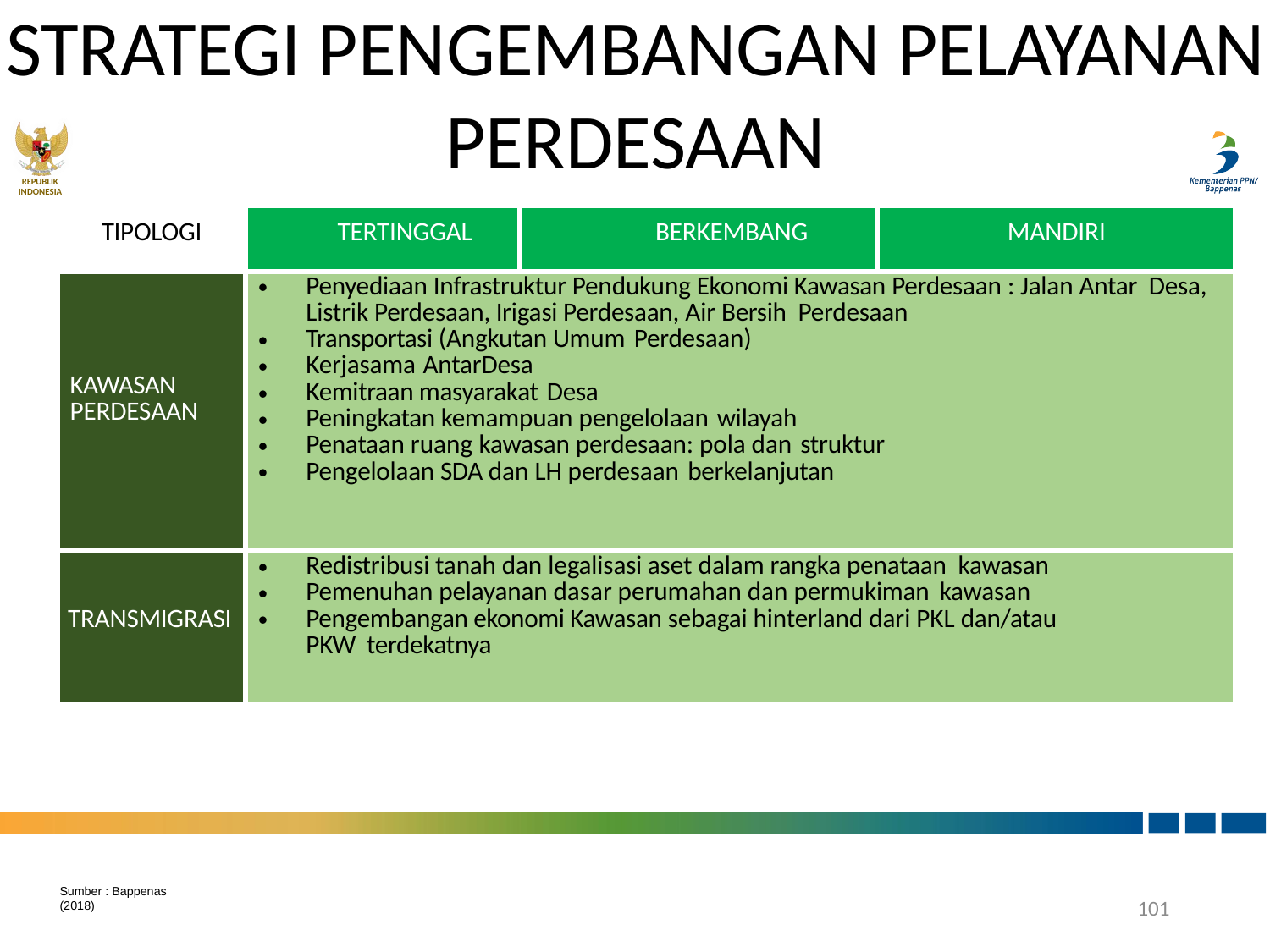

STRATEGI PENGEMBANGAN PELAYANAN PERDESAAN
#

REPUBLIK
INDONESIA

| TIPOLOGI | TERTINGGAL | BERKEMBANG | MANDIRI |
| --- | --- | --- | --- |
| KAWASAN PERDESAAN | Penyediaan Infrastruktur Pendukung Ekonomi Kawasan Perdesaan : Jalan Antar Desa, Listrik Perdesaan, Irigasi Perdesaan, Air Bersih Perdesaan Transportasi (Angkutan Umum Perdesaan) Kerjasama AntarDesa Kemitraan masyarakat Desa Peningkatan kemampuan pengelolaan wilayah Penataan ruang kawasan perdesaan: pola dan struktur Pengelolaan SDA dan LH perdesaan berkelanjutan |  |  |
| TRANSMIGRASI | Redistribusi tanah dan legalisasi aset dalam rangka penataan kawasan Pemenuhan pelayanan dasar perumahan dan permukiman kawasan Pengembangan ekonomi Kawasan sebagai hinterland dari PKL dan/atau PKW terdekatnya |  |  |

Sumber : Bappenas (2018)
101